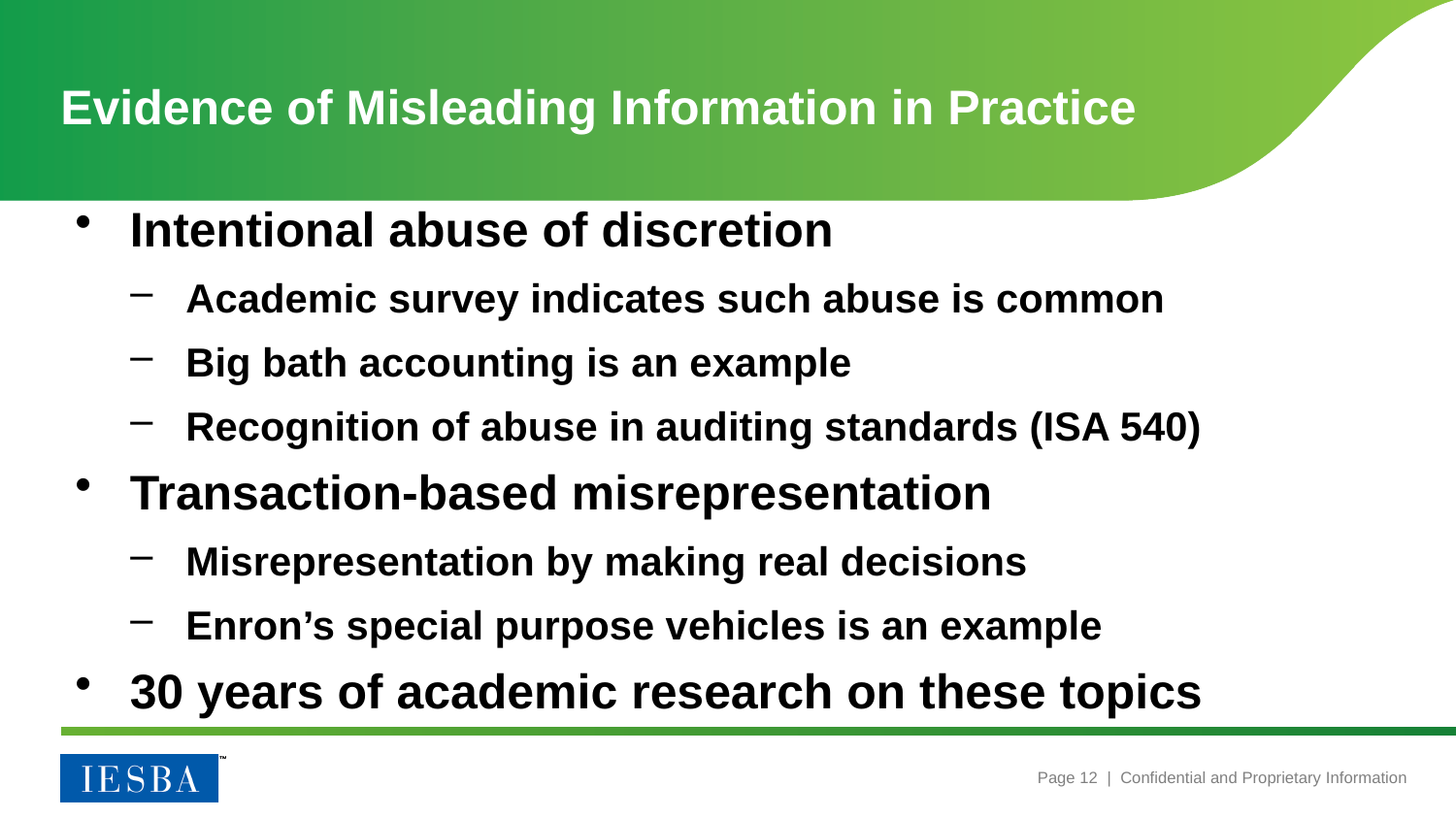

# Evidence of Misleading Information in Practice
Intentional abuse of discretion
Academic survey indicates such abuse is common
Big bath accounting is an example
Recognition of abuse in auditing standards (ISA 540)
Transaction-based misrepresentation
Misrepresentation by making real decisions
Enron’s special purpose vehicles is an example
30 years of academic research on these topics